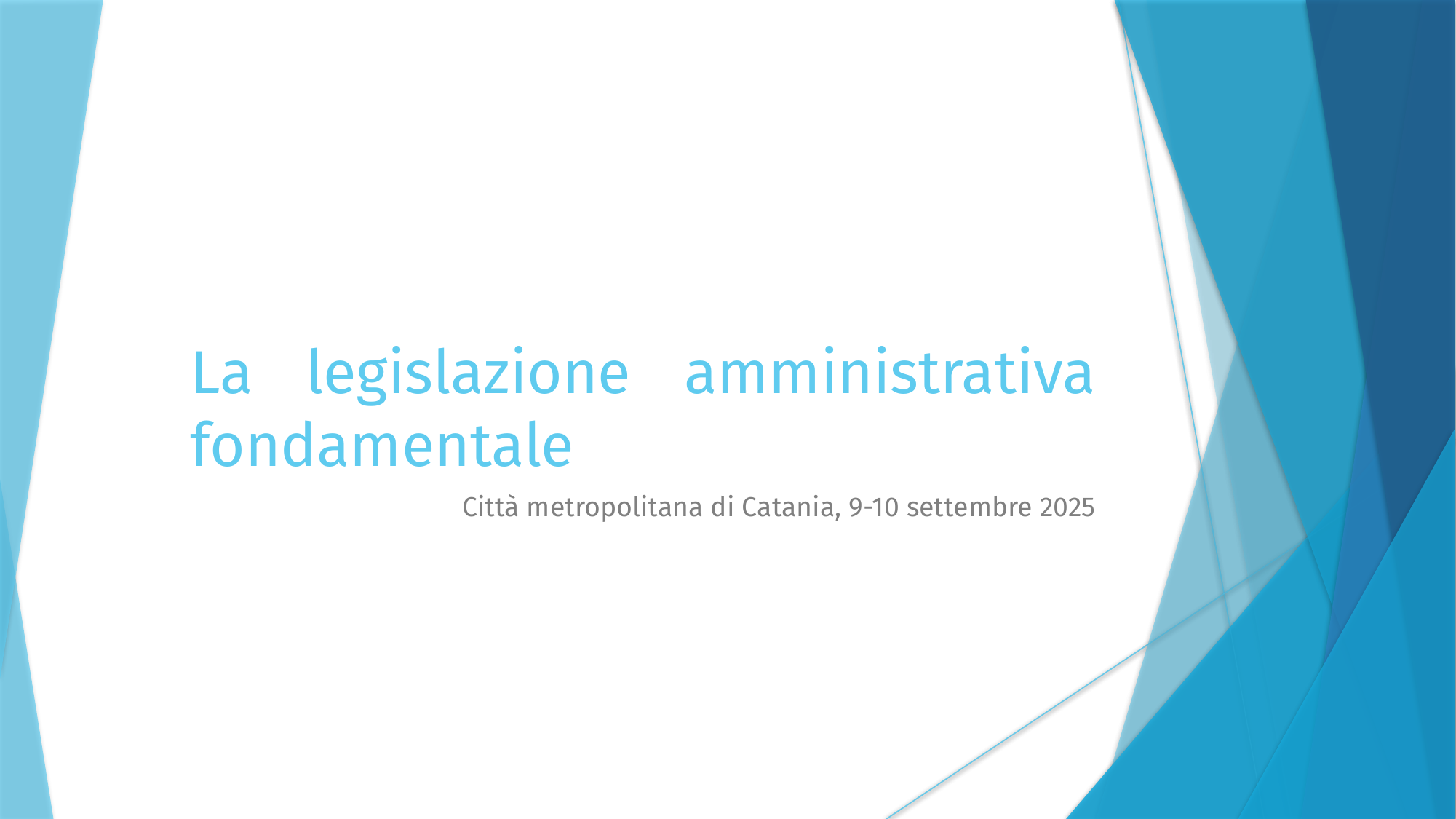

La legislazione amministrativa fondamentale
Città metropolitana di Catania, 9-10 settembre 2025